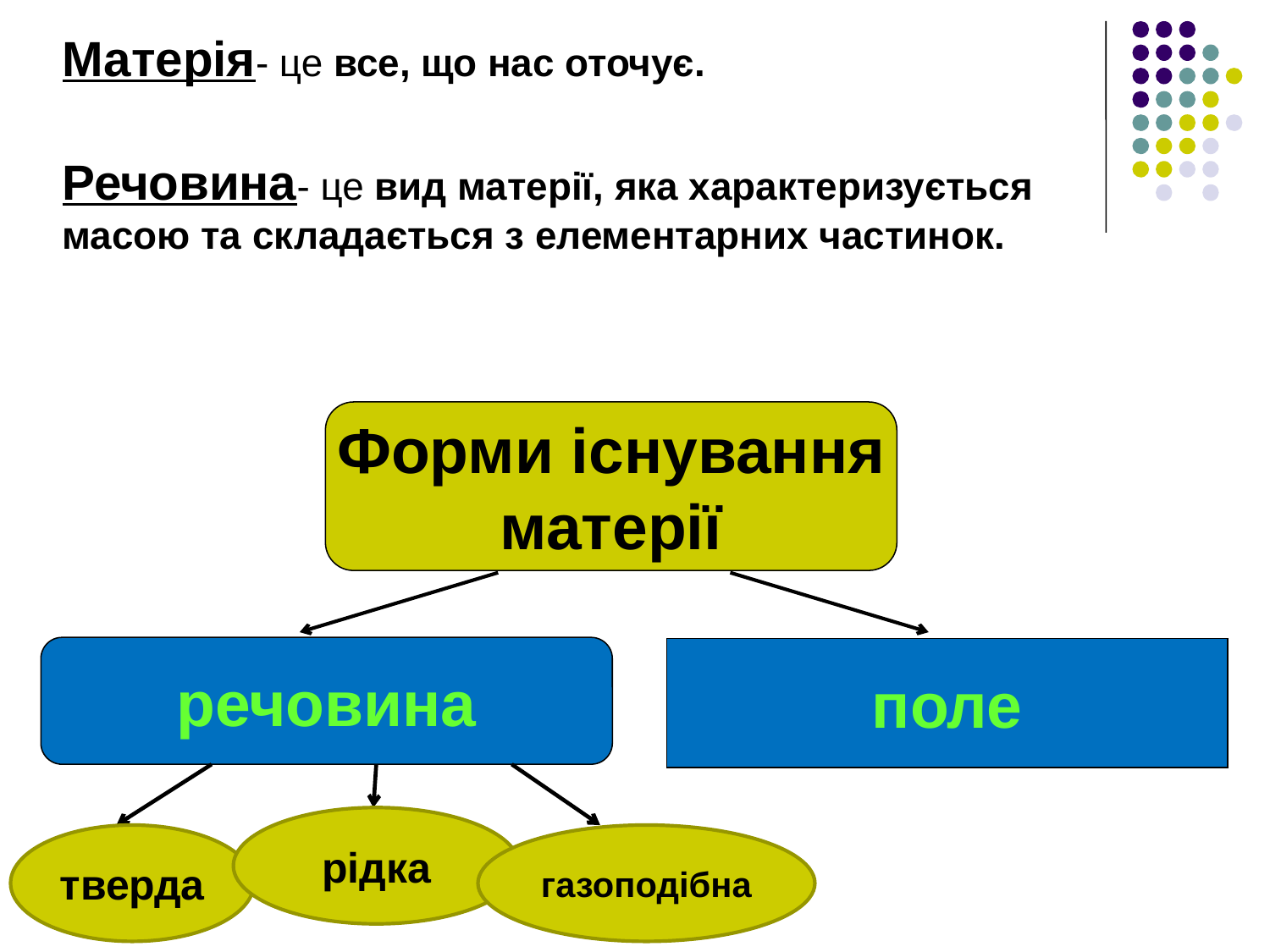

Матерія- це все, що нас оточує.

Речовина- це вид матерії, яка характеризується масою та складається з елементарних частинок.

Форми існування
матерії

речовина
поле
рідка
тверда
газоподібна